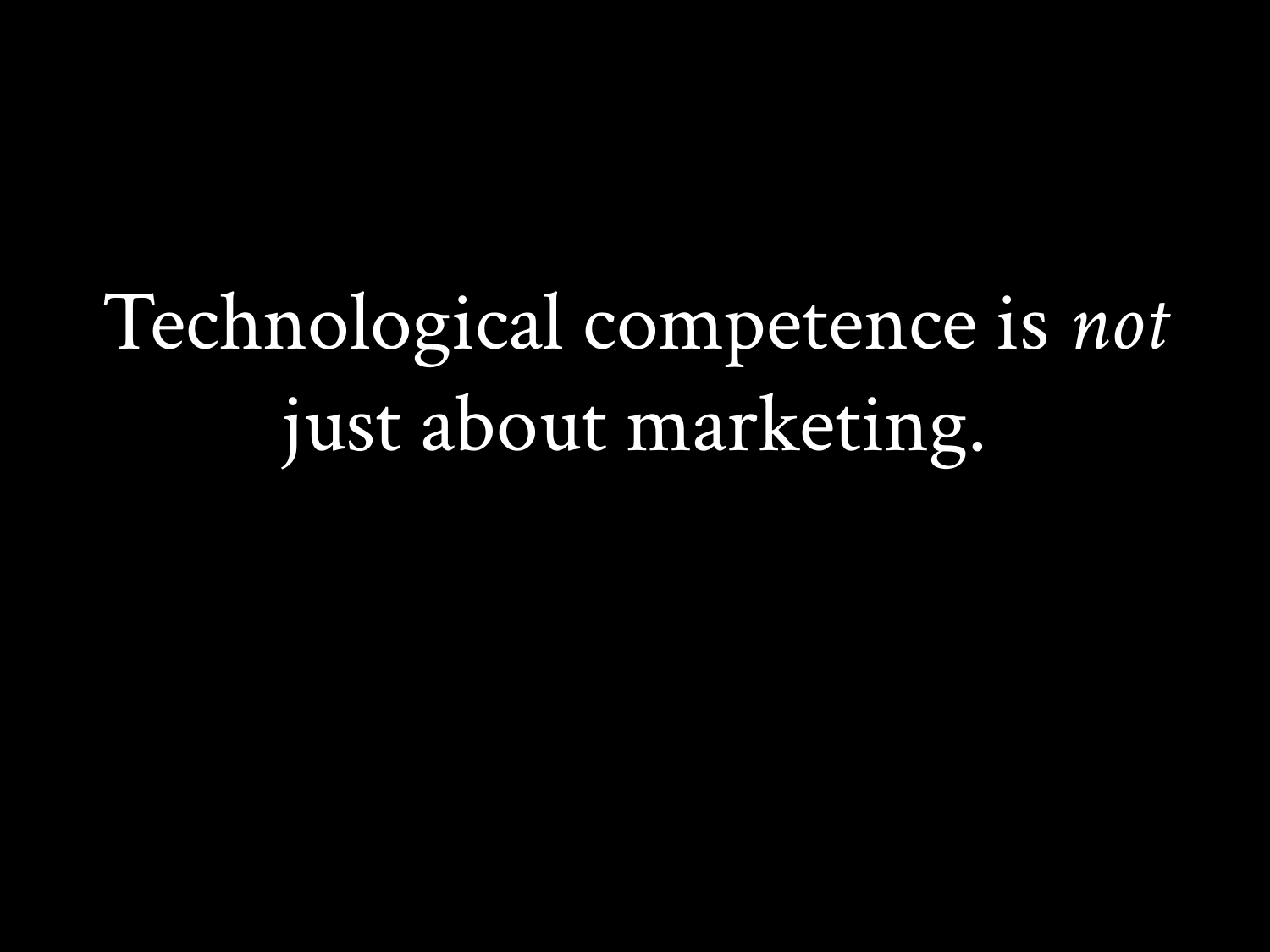

Technological competence is not just about marketing.